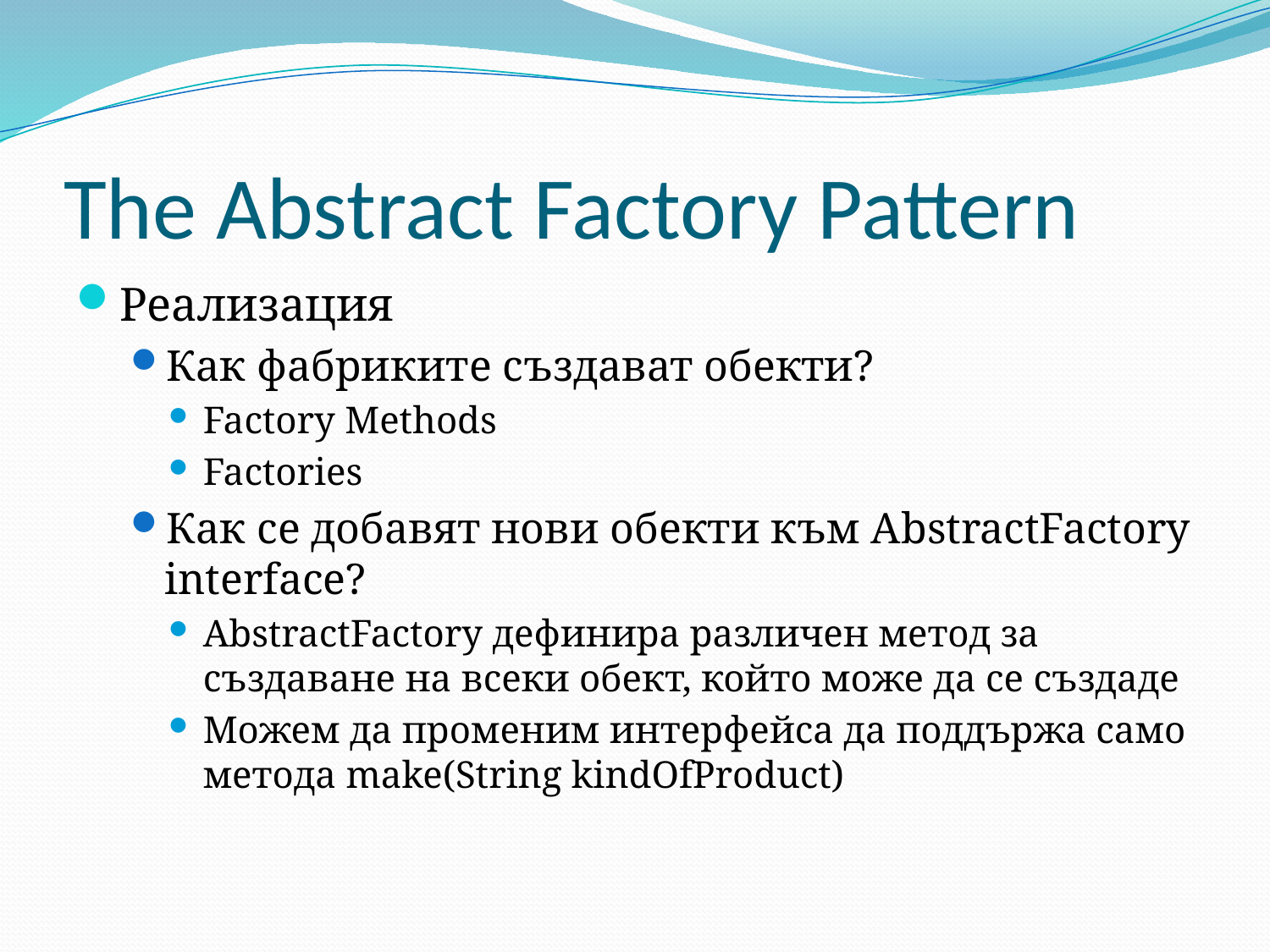

# The Abstract Factory Pattern
Реализация
Как фабриките създават обекти?
Factory Methods
Factories
Как се добавят нови обекти към AbstractFactory interface?
AbstractFactory дефинира различен метод за създаване на всеки обект, който може да се създаде
Можем да променим интерфейса да поддържа само метода make(String kindOfProduct)